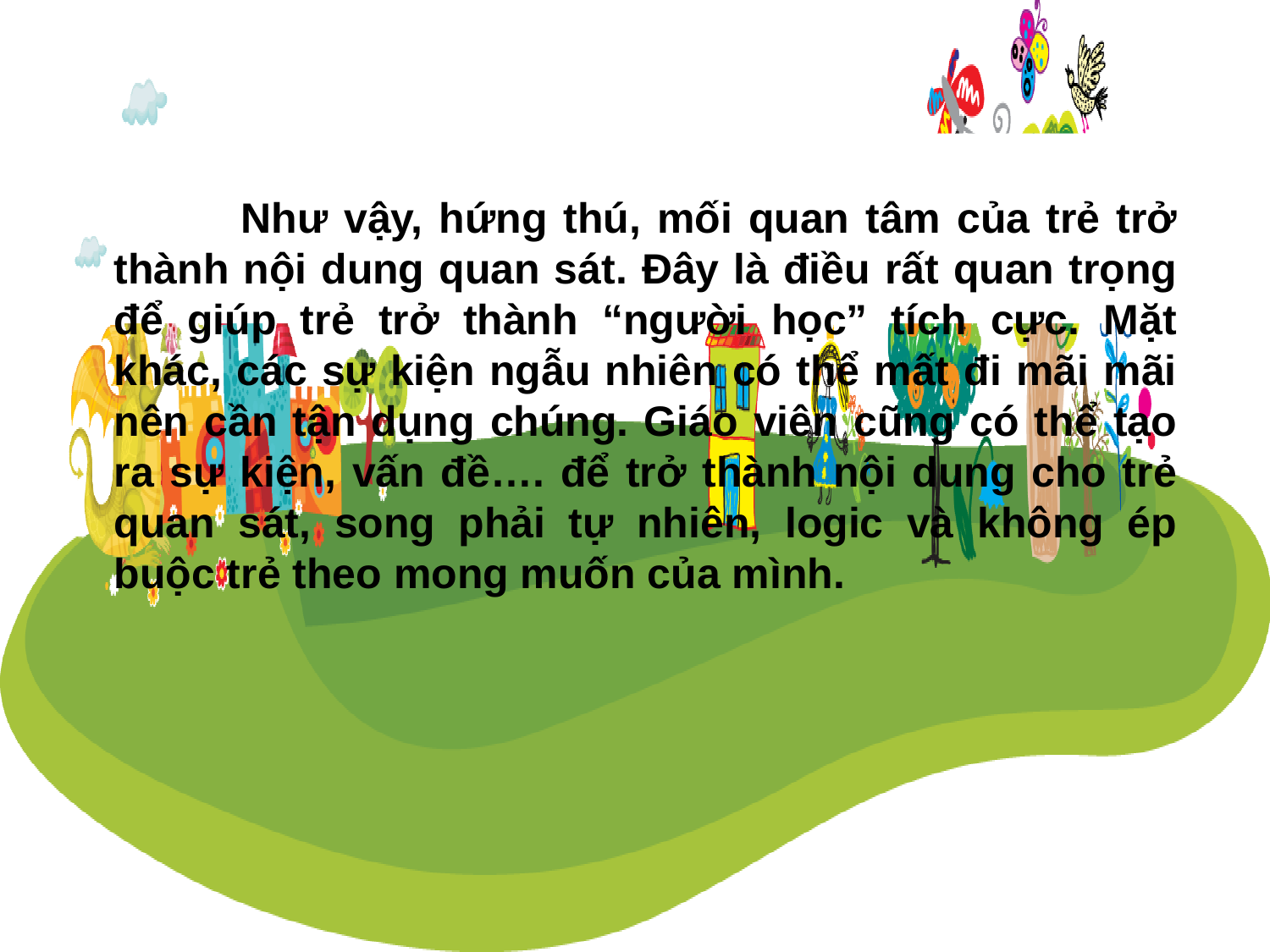

Như vậy, hứng thú, mối quan tâm của trẻ trở thành nội dung quan sát. Đây là điều rất quan trọng để giúp trẻ trở thành “người học” tích cực. Mặt khác, các sự kiện ngẫu nhiên có thể mất đi mãi mãi nên cần tận dụng chúng. Giáo viên cũng có thể tạo ra sự kiện, vấn đề…. để trở thành nội dung cho trẻ quan sát, song phải tự nhiên, logic và không ép buộc trẻ theo mong muốn của mình.